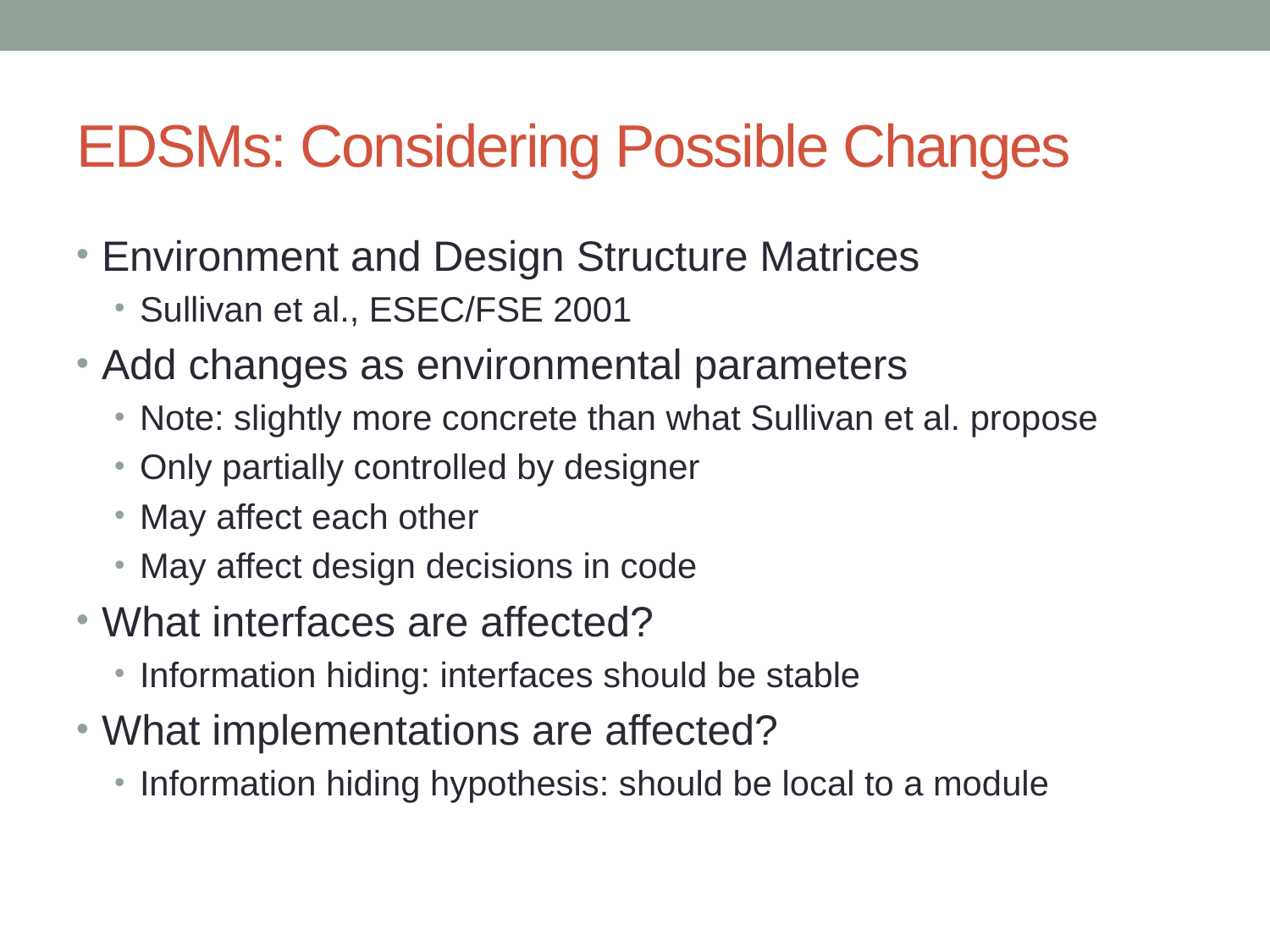

# EDSMs: Considering Possible Changes
Environment and Design Structure Matrices
Sullivan et al., ESEC/FSE 2001
Add changes as environmental parameters
Note: slightly more concrete than what Sullivan et al. propose
Only partially controlled by designer
May affect each other
May affect design decisions in code
What interfaces are affected?
Information hiding: interfaces should be stable
What implementations are affected?
Information hiding hypothesis: should be local to a module